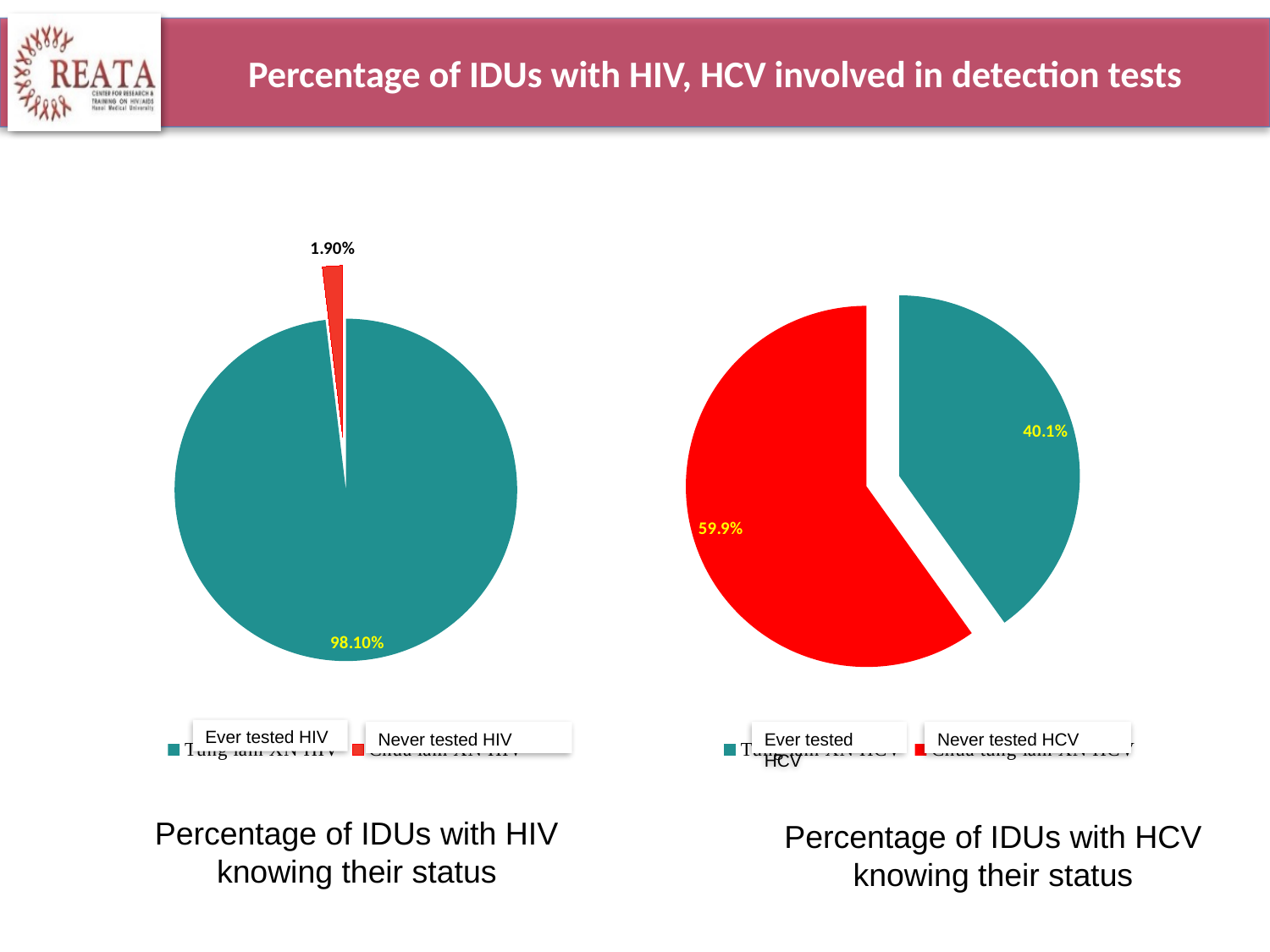

# Percentage of IDUs with HIV, HCV involved in detection tests

### Chart

| Category | Sales |
|---|---|
| Từng làm XN HCV | 0.401 |
| Chưa từng làm XN HCV | 0.599 |

### Chart

| Category | Tỷ lệ % |
|---|---|
| Từng làm XN HIV | 0.981 |
| Chưa làm XN HIV | 0.019 |
Ever tested HIV
Never tested HIV
Ever tested HCV
Never tested HCV
Percentage of IDUs with HIV knowing their status
Percentage of IDUs with HCV knowing their status